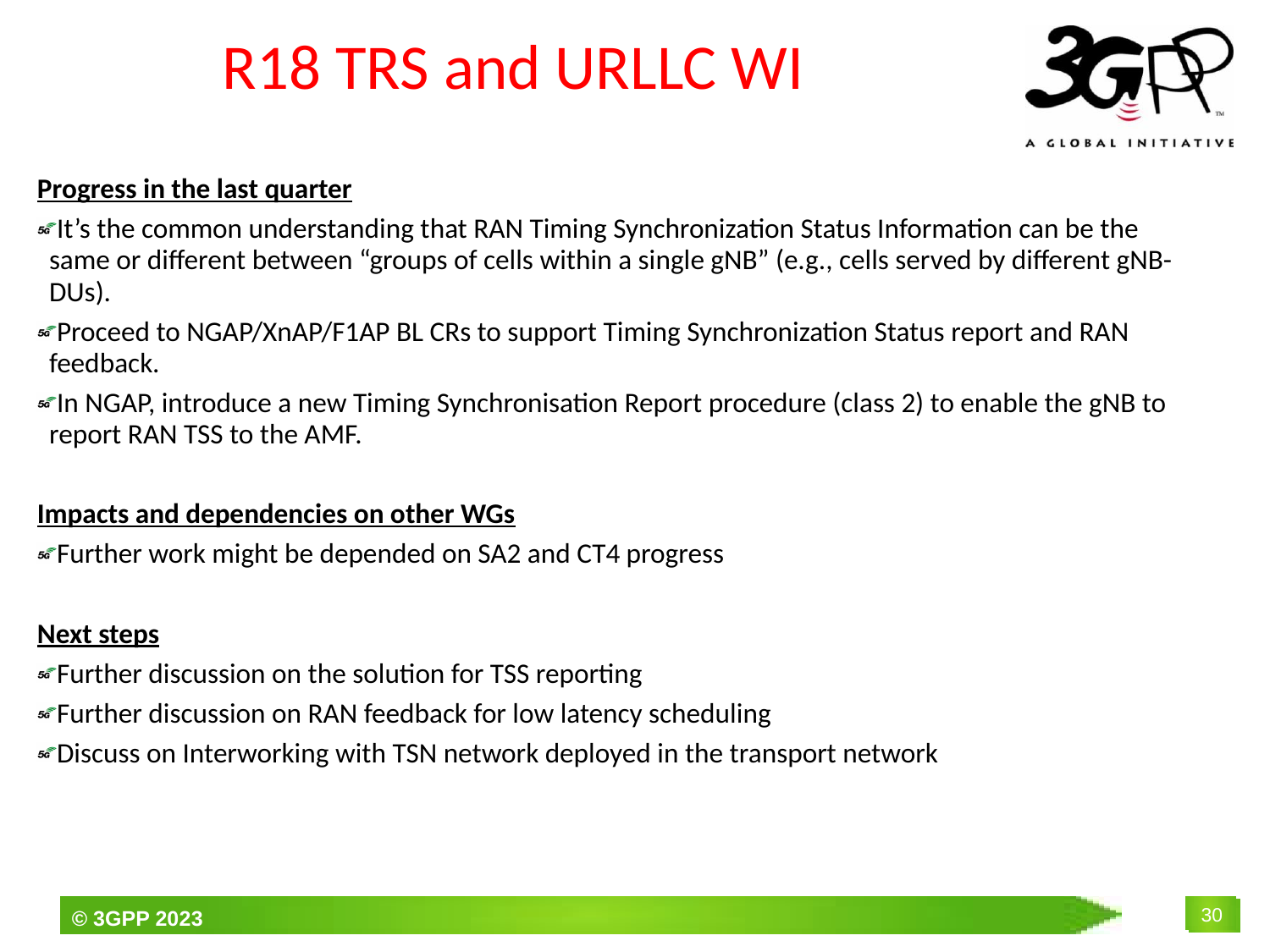

# R18 TRS and URLLC WI
Progress in the last quarter
It’s the common understanding that RAN Timing Synchronization Status Information can be the same or different between “groups of cells within a single gNB” (e.g., cells served by different gNB-DUs).
Proceed to NGAP/XnAP/F1AP BL CRs to support Timing Synchronization Status report and RAN feedback.
In NGAP, introduce a new Timing Synchronisation Report procedure (class 2) to enable the gNB to report RAN TSS to the AMF.

Impacts and dependencies on other WGs
Further work might be depended on SA2 and CT4 progress

Next steps
Further discussion on the solution for TSS reporting
Further discussion on RAN feedback for low latency scheduling
Discuss on Interworking with TSN network deployed in the transport network

30